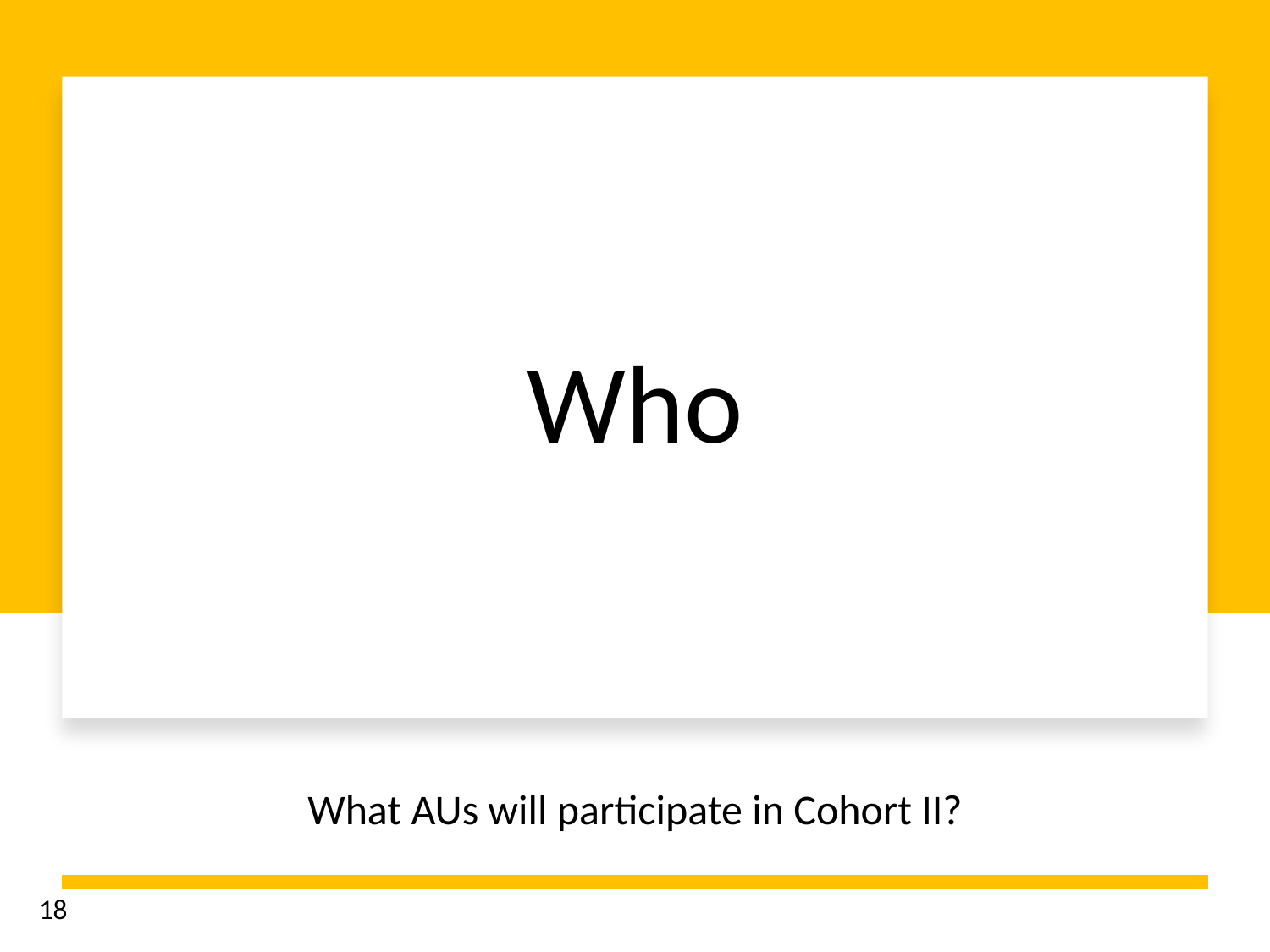

# Who
What AUs will participate in Cohort II?
18